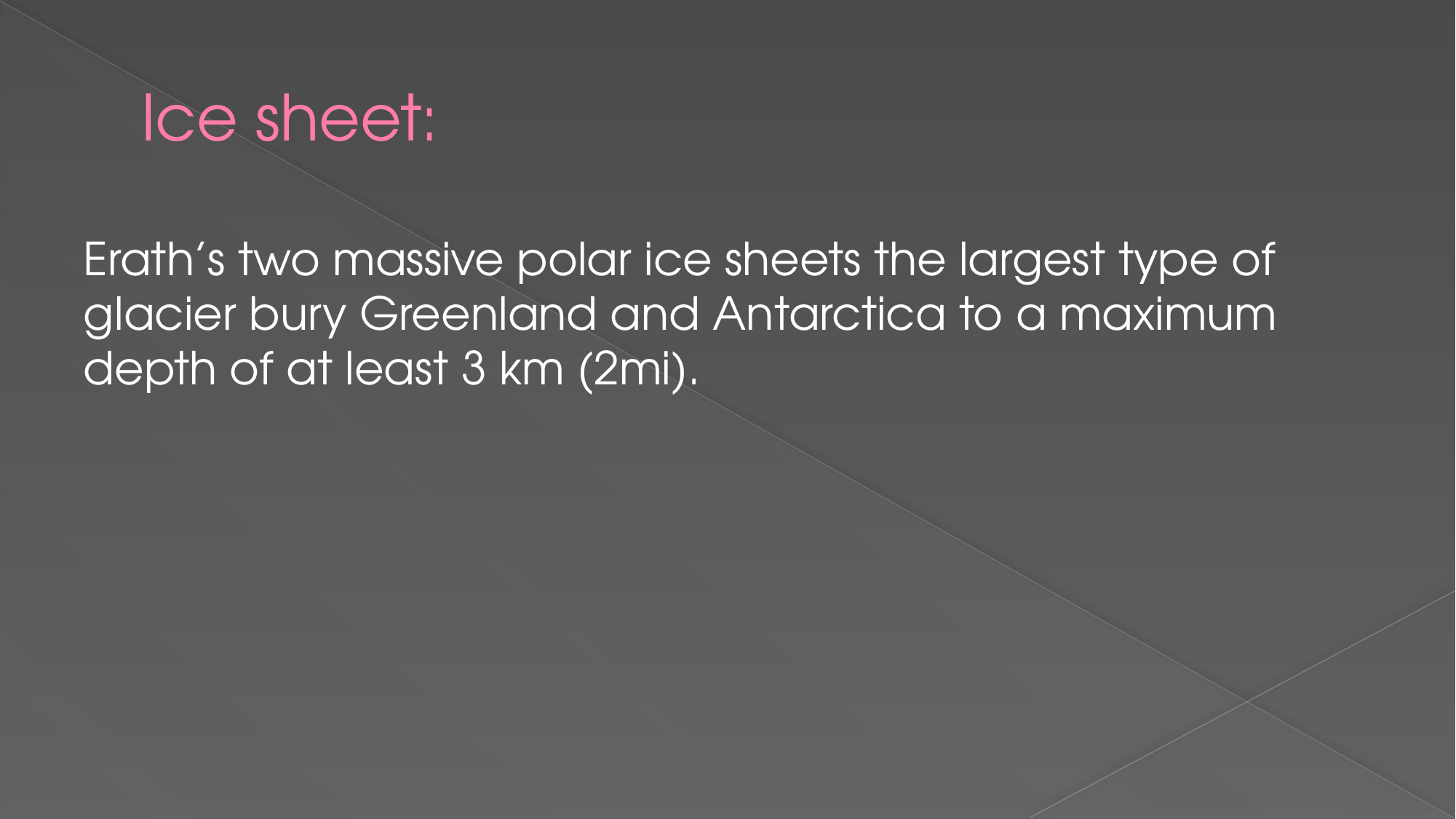

# Ice sheet:
Erath’s two massive polar ice sheets the largest type of glacier bury Greenland and Antarctica to a maximum depth of at least 3 km (2mi).